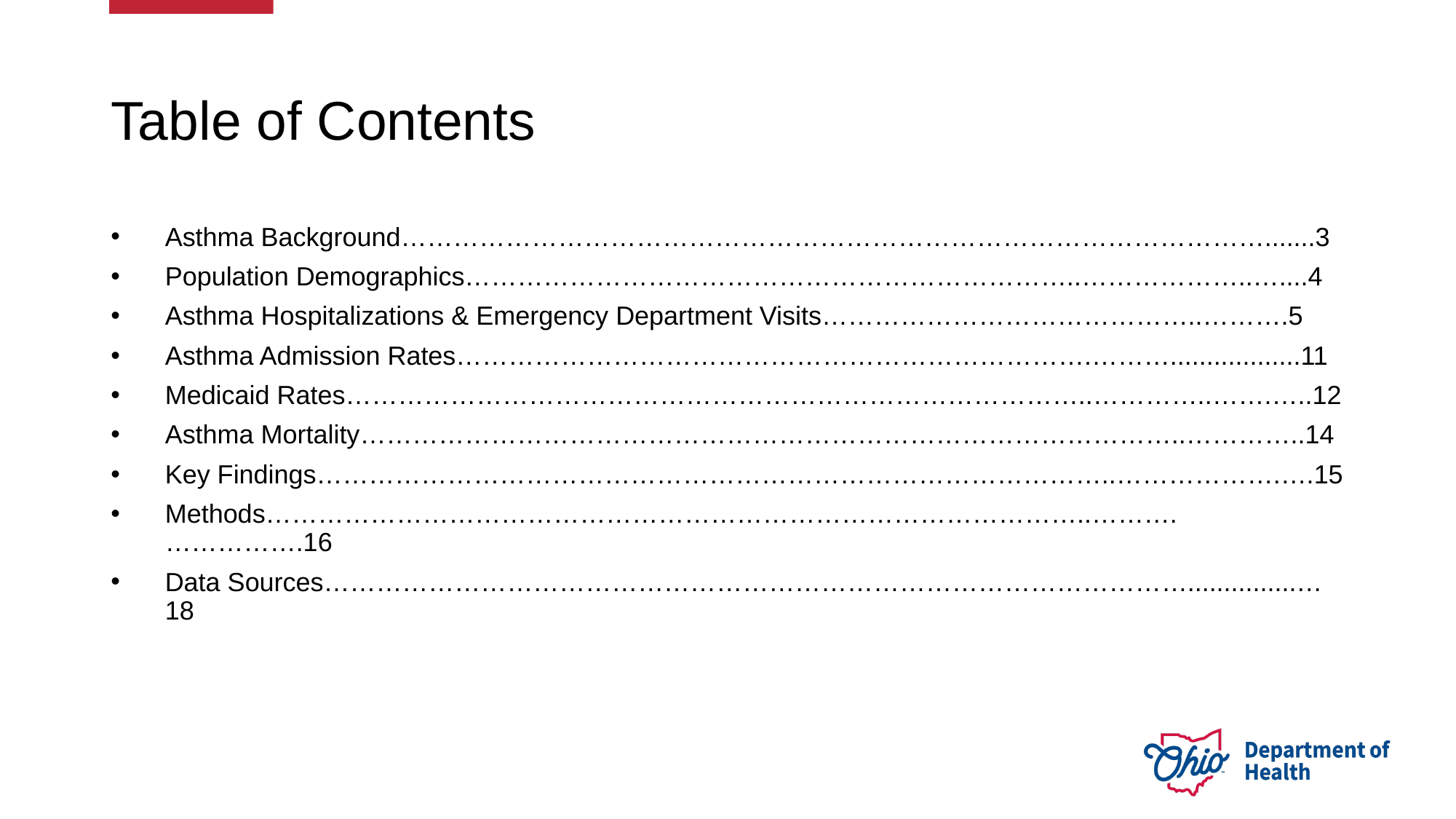

# Table of Contents
Asthma Background……………………………………………………………………………………….......3
Population Demographics……………………………………………………………..………………..…....4
Asthma Hospitalizations & Emergency Department Visits……………………………………..……….5
Asthma Admission Rates……………………………………………………………….………..................11
Medicaid Rates…………………………………………………………………………..…………..…….…..12
Asthma Mortality…………………………………………………………………………………..…………..14
Key Findings………………………………………………………………………………..……………….….15
Methods…………………………………………………………………………………..……….…………….16
Data Sources………………………………………………………………………………………...............…18